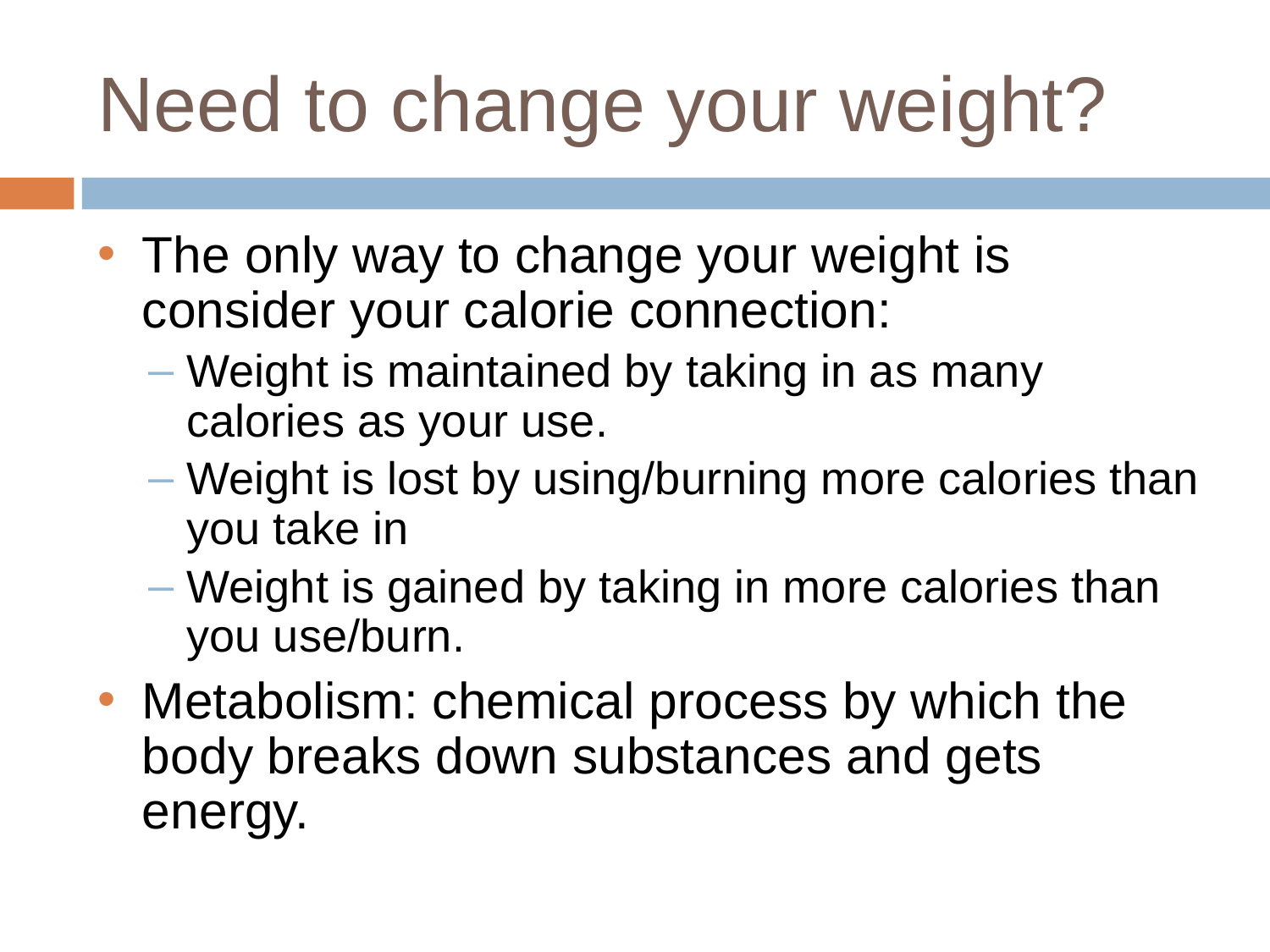

# Need to change your weight?
The only way to change your weight is consider your calorie connection:
Weight is maintained by taking in as many calories as your use.
Weight is lost by using/burning more calories than you take in
Weight is gained by taking in more calories than you use/burn.
Metabolism: chemical process by which the body breaks down substances and gets energy.